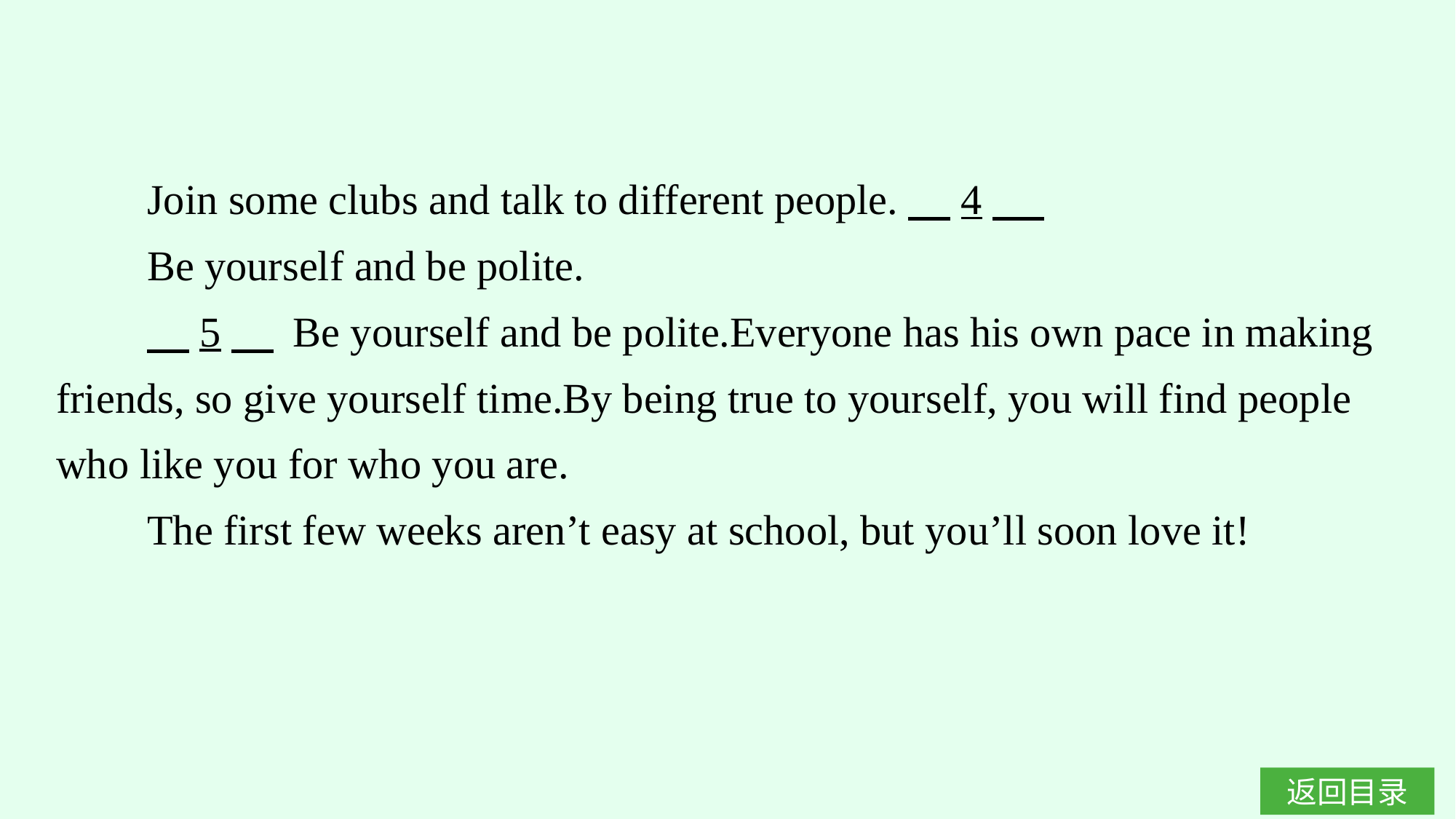

Join some clubs and talk to different people.　4
Be yourself and be polite.
　5　 Be yourself and be polite.Everyone has his own pace in making friends, so give yourself time.By being true to yourself, you will find people who like you for who you are.
The first few weeks aren’t easy at school, but you’ll soon love it!